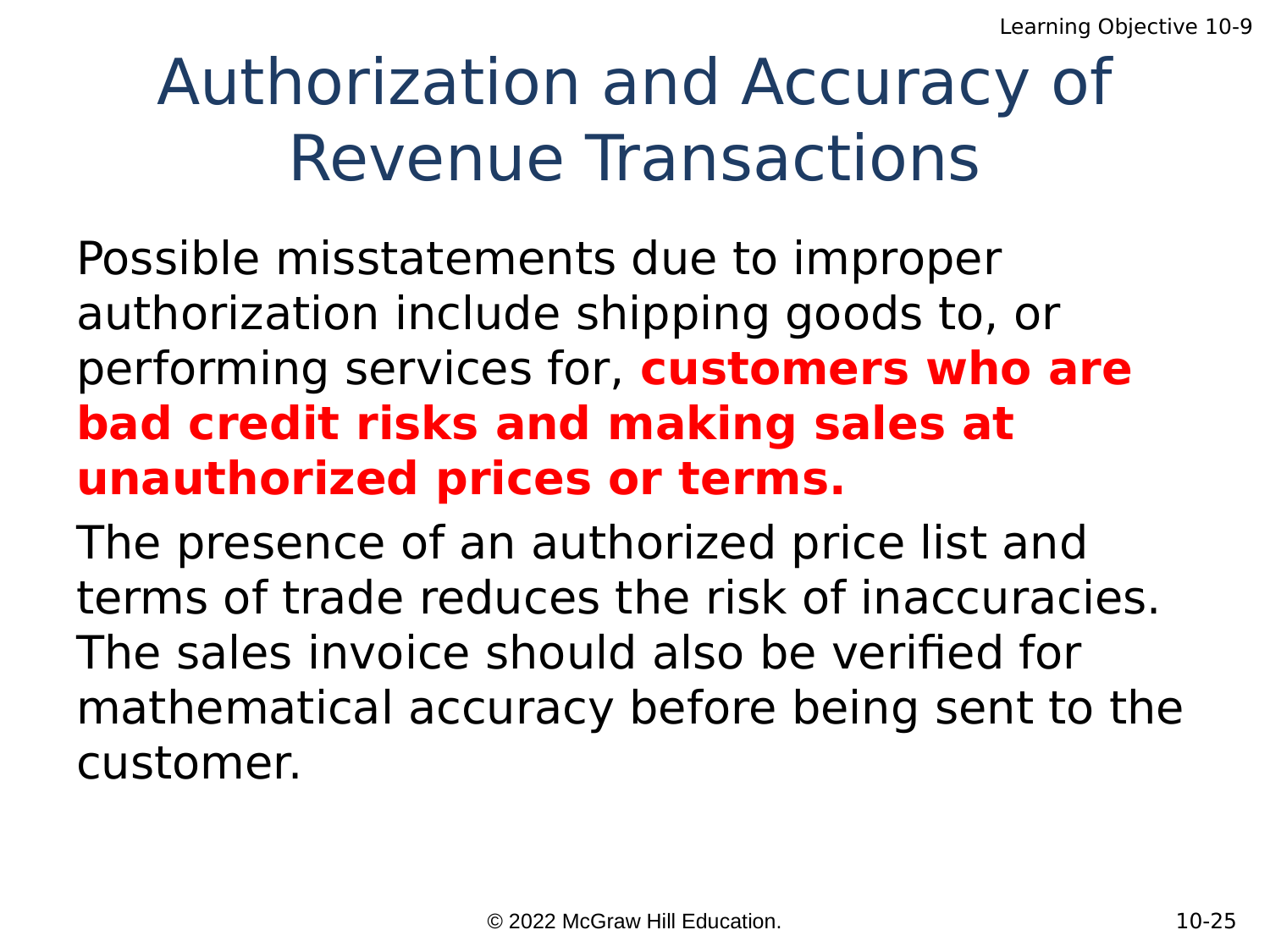

Learning Objective 10-9
# Authorization and Accuracy of Revenue Transactions
Possible misstatements due to improper authorization include shipping goods to, or performing services for, customers who are bad credit risks and making sales at unauthorized prices or terms.
The presence of an authorized price list and terms of trade reduces the risk of inaccuracies. The sales invoice should also be verified for mathematical accuracy before being sent to the customer.